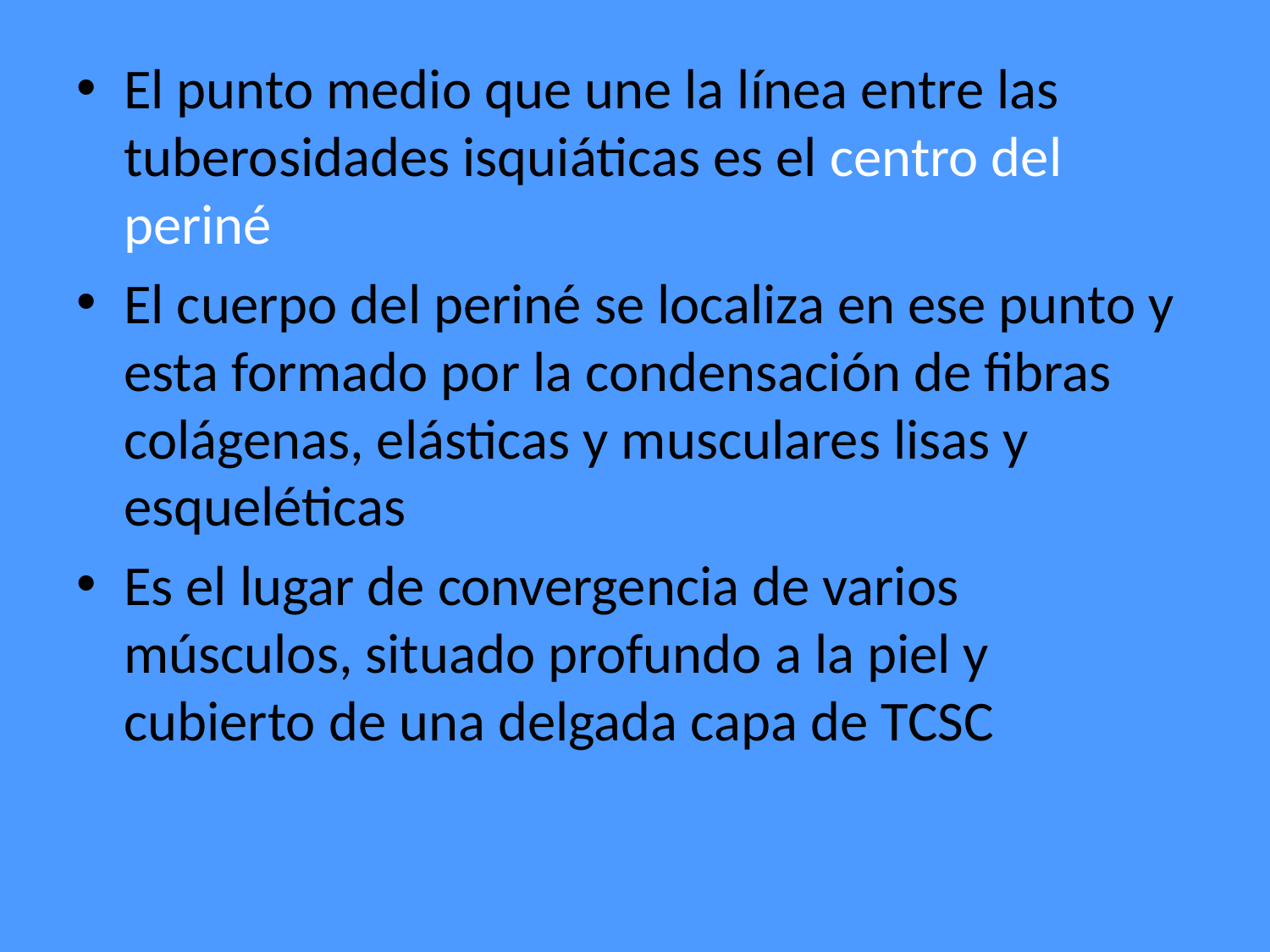

El punto medio que une la línea entre las tuberosidades isquiáticas es el centro del periné
El cuerpo del periné se localiza en ese punto y esta formado por la condensación de fibras colágenas, elásticas y musculares lisas y esqueléticas
Es el lugar de convergencia de varios músculos, situado profundo a la piel y cubierto de una delgada capa de TCSC